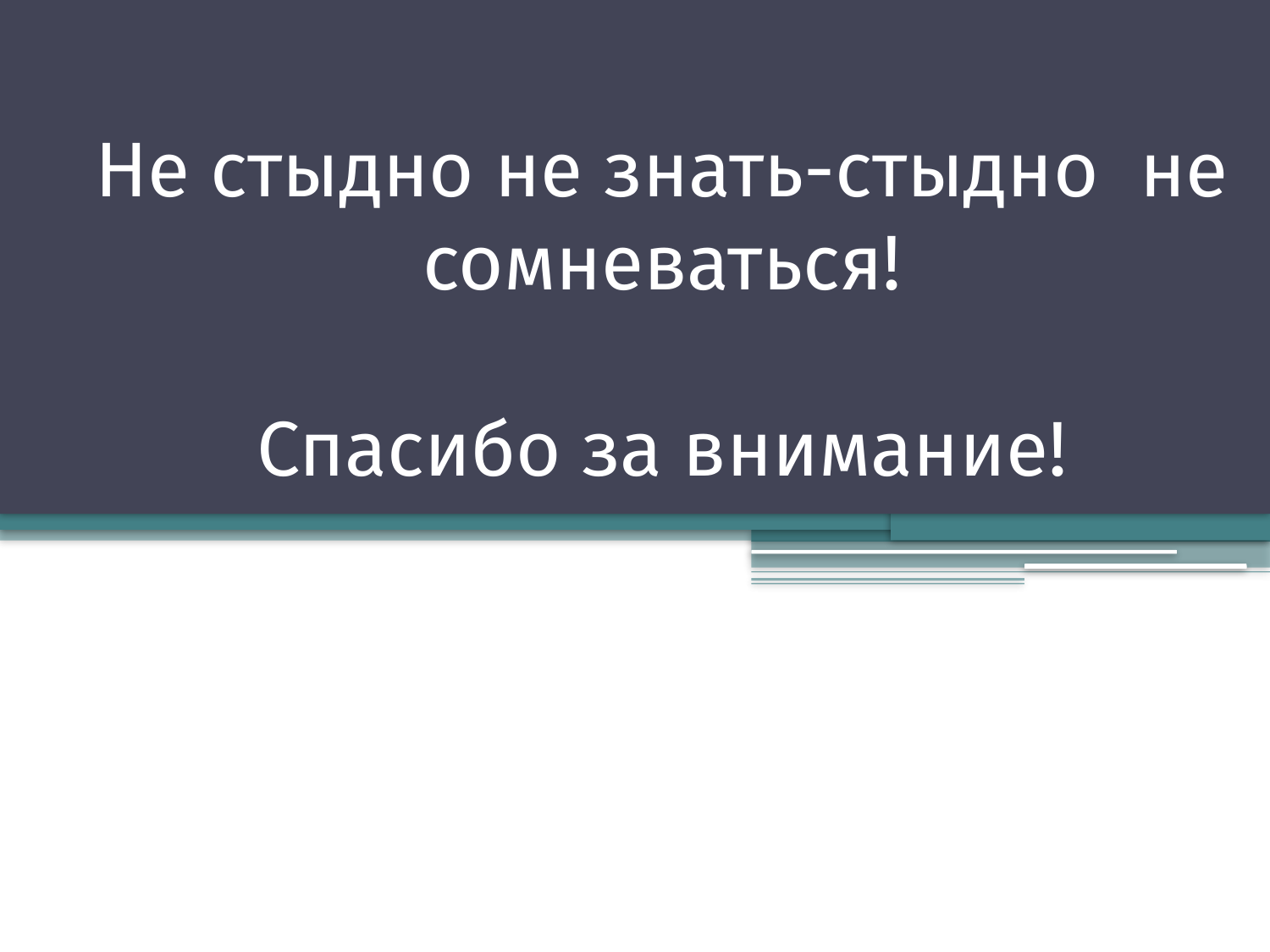

# Не стыдно не знать-стыдно  не сомневаться! Спасибо за внимание!